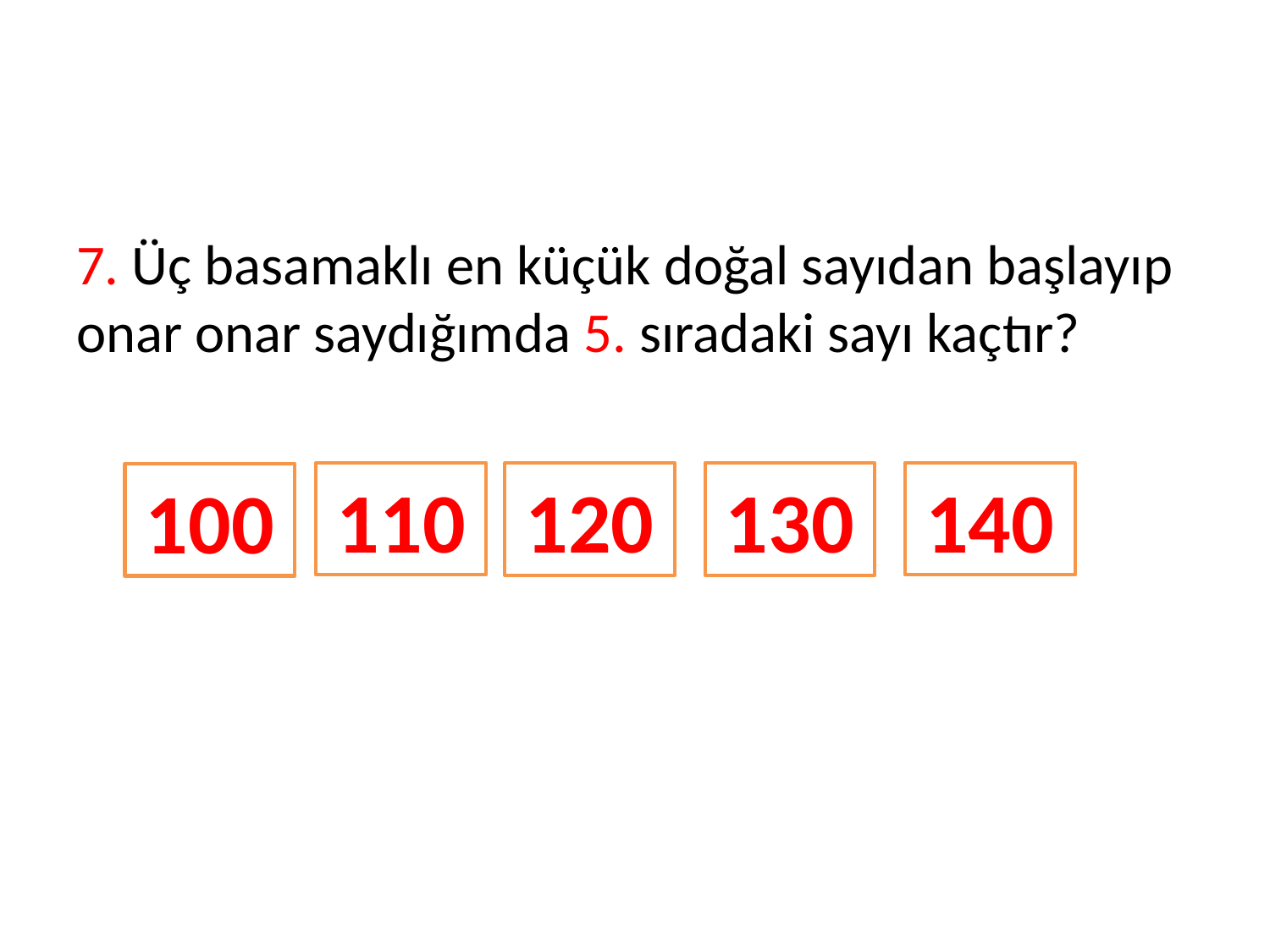

7. Üç basamaklı en küçük doğal sayıdan başlayıp onar onar saydığımda 5. sıradaki sayı kaçtır?

110
140
120
130
100